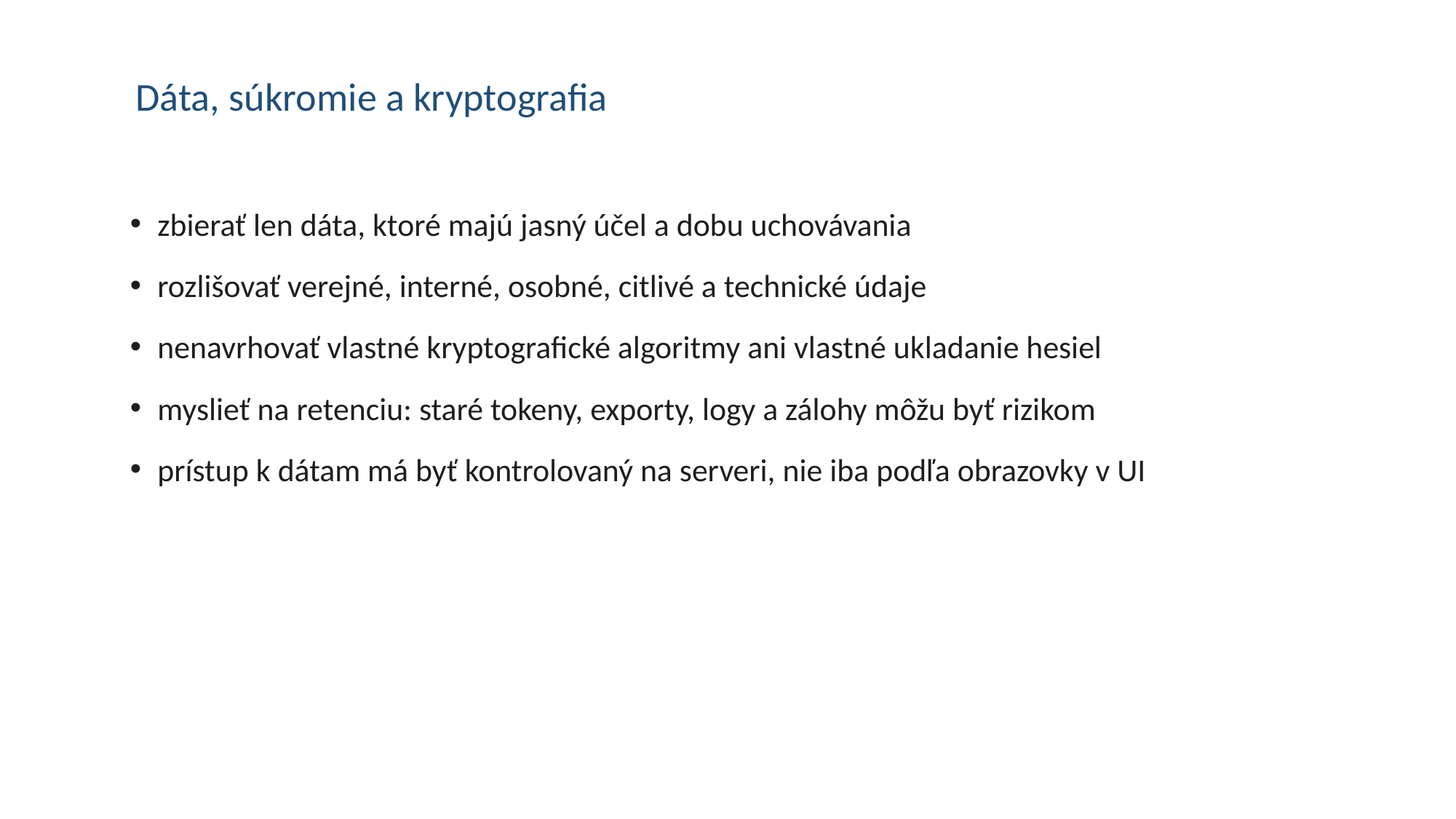

# Dáta, súkromie a kryptografia
zbierať len dáta, ktoré majú jasný účel a dobu uchovávania
rozlišovať verejné, interné, osobné, citlivé a technické údaje
nenavrhovať vlastné kryptografické algoritmy ani vlastné ukladanie hesiel
myslieť na retenciu: staré tokeny, exporty, logy a zálohy môžu byť rizikom
prístup k dátam má byť kontrolovaný na serveri, nie iba podľa obrazovky v UI